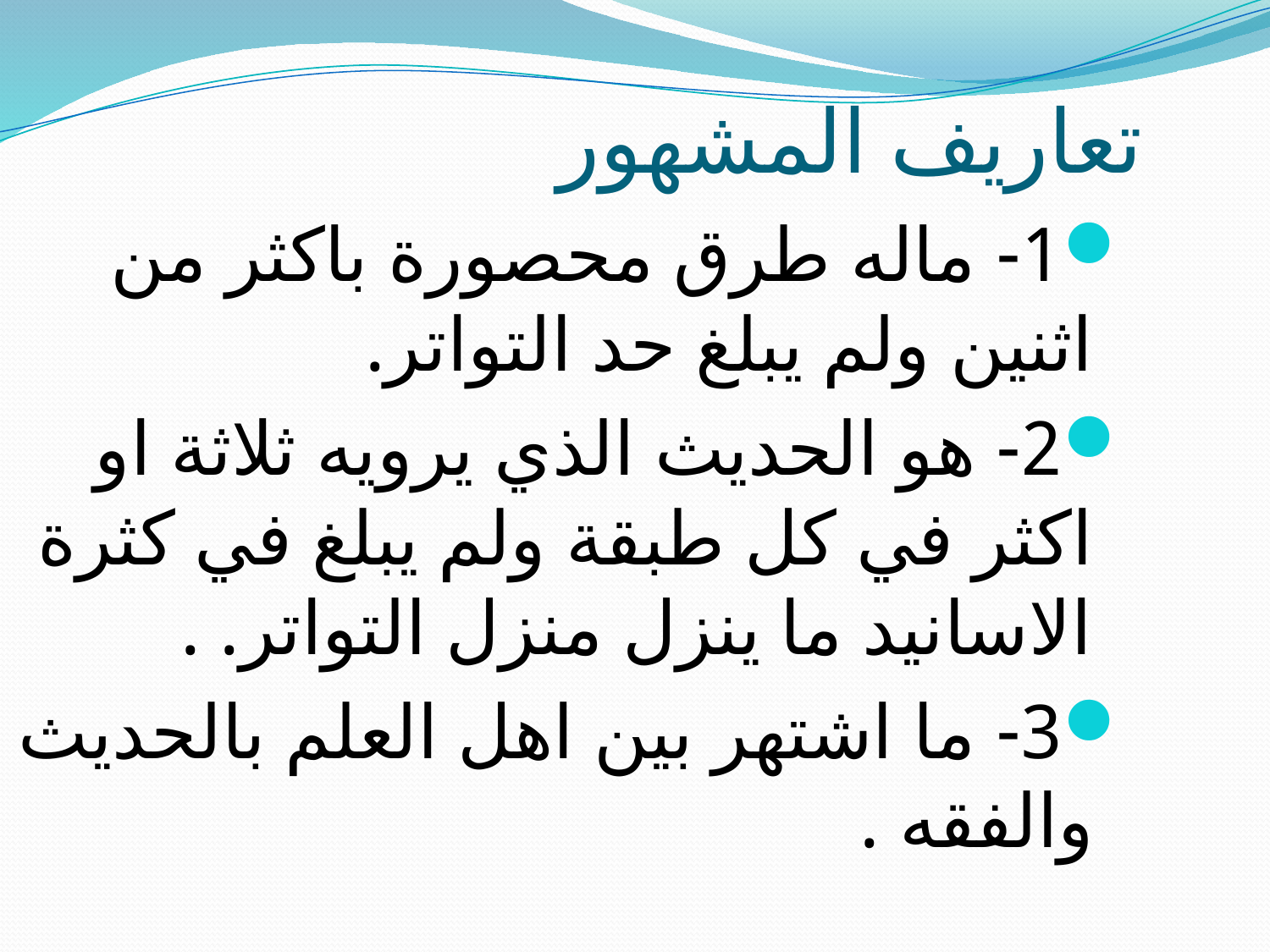

تعاريف المشهور
1- ماله طرق محصورة باكثر من اثنين ولم يبلغ حد التواتر.
2- هو الحديث الذي يرويه ثلاثة او اكثر في كل طبقة ولم يبلغ في كثرة الاسانيد ما ينزل منزل التواتر. .
3- ما اشتهر بين اهل العلم بالحديث والفقه .